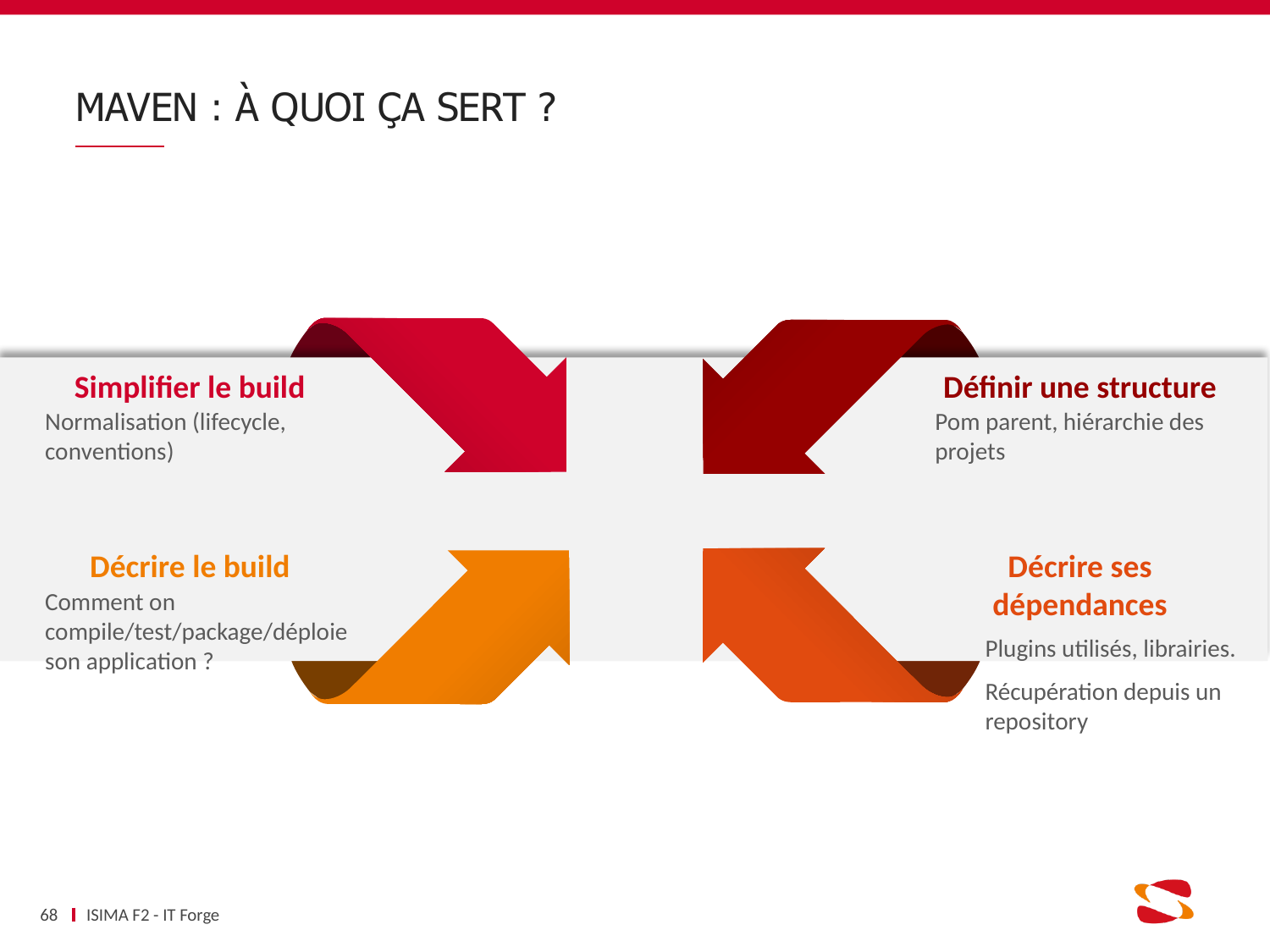

# Maven : à quoi ça sert ?
Simplifier le build
Définir une structure
Normalisation (lifecycle, conventions)
Pom parent, hiérarchie des projets
Décrire le build
Décrire ses dépendances
Comment on compile/test/package/déploie son application ?
Plugins utilisés, librairies.
Récupération depuis un repository
68
ISIMA F2 - IT Forge